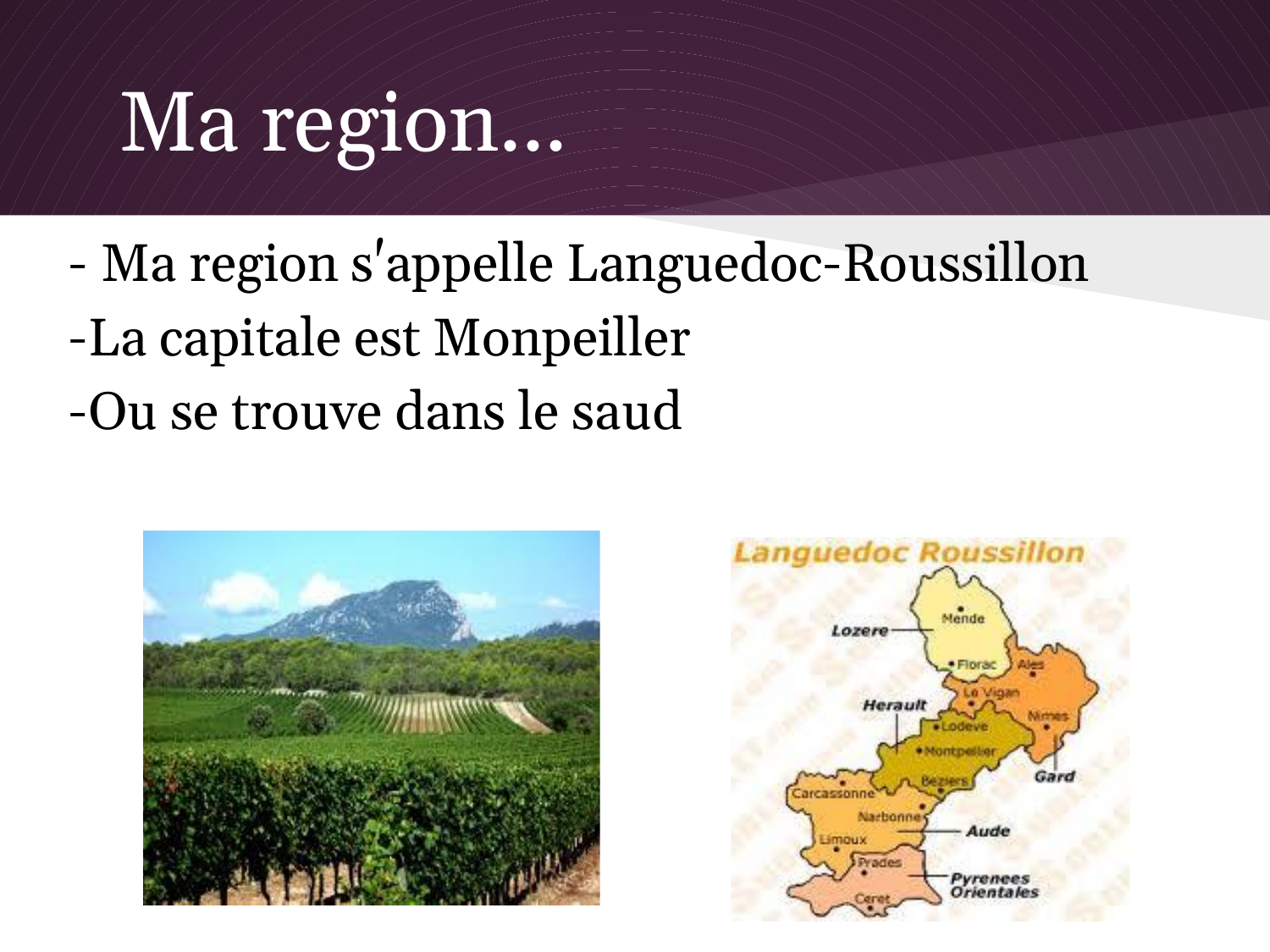

# Ma region...
- Ma region s'appelle Languedoc-Roussillon
-La capitale est Monpeiller
-Ou se trouve dans le saud